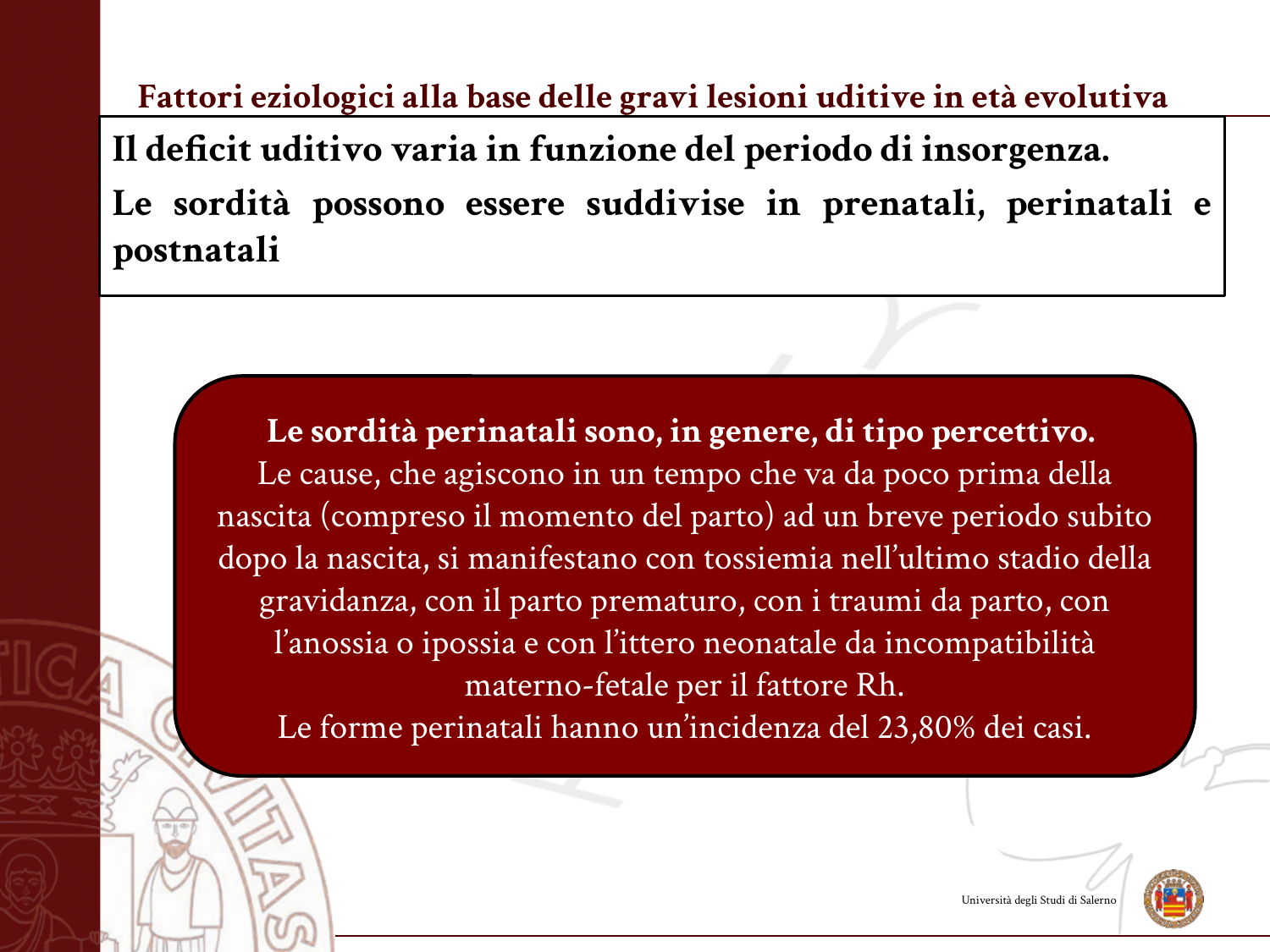

# Fattori eziologici alla base delle gravi lesioni uditive in età evolutiva
Il deficit uditivo varia in funzione del periodo di insorgenza.
Le sordità possono essere suddivise in prenatali, perinatali e postnatali
Le sordità perinatali sono, in genere, di tipo percettivo.
Le cause, che agiscono in un tempo che va da poco prima della nascita (compreso il momento del parto) ad un breve periodo subito dopo la nascita, si manifestano con tossiemia nell’ultimo stadio della gravidanza, con il parto prematuro, con i traumi da parto, con l’anossia o ipossia e con l’ittero neonatale da incompatibilità materno-fetale per il fattore Rh.
Le forme perinatali hanno un’incidenza del 23,80% dei casi.